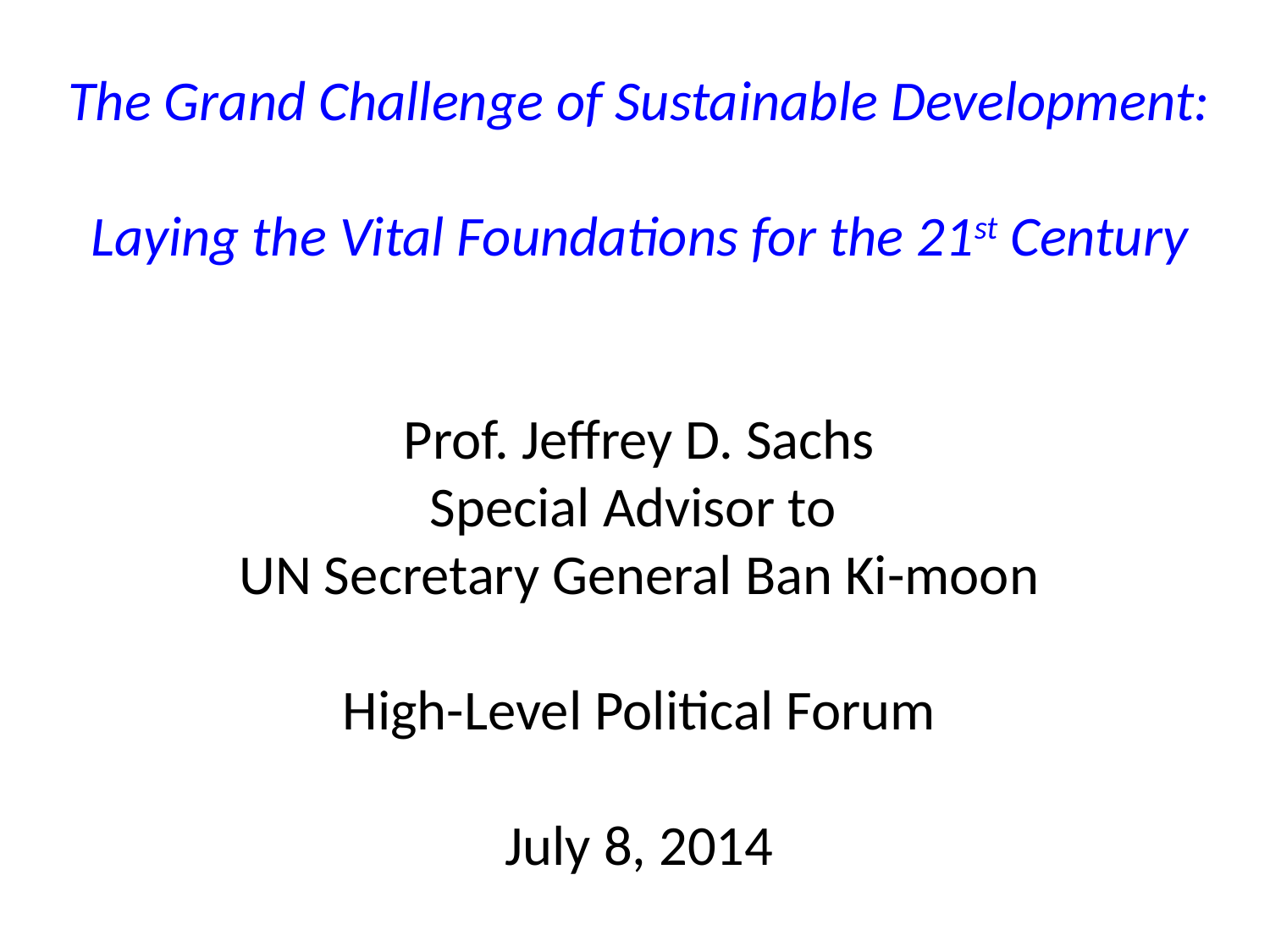

The Grand Challenge of Sustainable Development:

Laying the Vital Foundations for the 21st Century

Prof. Jeffrey D. Sachs
Special Advisor to
UN Secretary General Ban Ki-moon

High-Level Political Forum

July 8, 2014